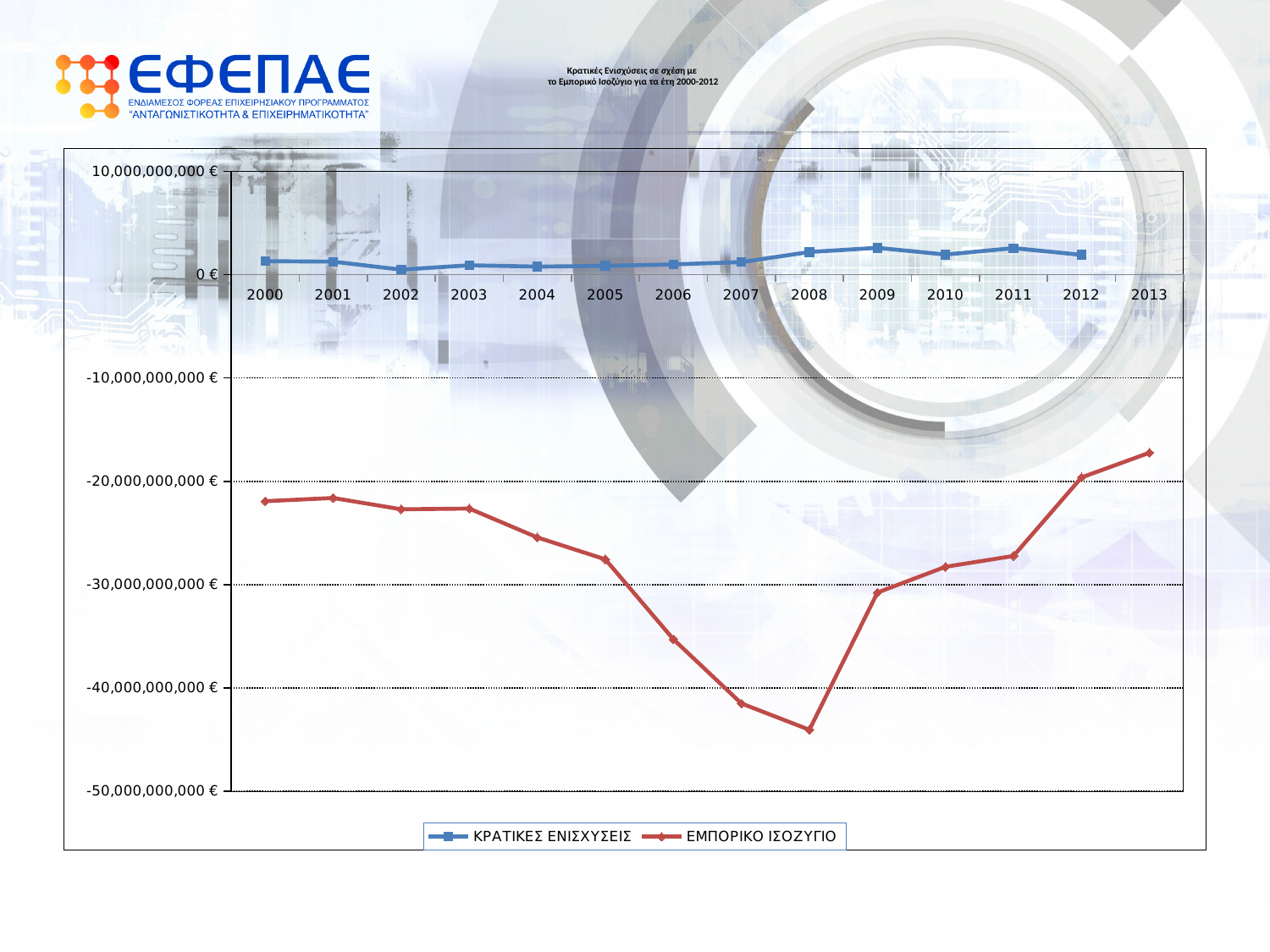

# Κρατικές Ενισχύσεις σε σχέση με το Εμπορικό Ισοζύγιο για τα έτη 2000-2012

### Chart

| Category | ΚΡΑΤΙΚΕΣ ΕΝΙΣΧΥΣΕΙΣ | ΕΜΠΟΡΙΚΟ ΙΣΟΖΥΓΙΟ  |
|---|---|---|
| 2000 | 1307000000.0 | -21927500000.0 |
| 2001 | 1260200000.0 | -21610900000.0 |
| 2002 | 485300000.0 | -22708700000.0 |
| 2003 | 909600000.0 | -22643500000.0 |
| 2004 | 777500000.0 | -25435800000.0 |
| 2005 | 851400000.0 | -27558900000.0 |
| 2006 | 990700000.0 | -35286300000.0 |
| 2007 | 1216600000.0 | -41499200000.0 |
| 2008 | 2190300000.0 | -44048800000.0 |
| 2009 | 2599000000.0 | -30767300000.0 |
| 2010 | 1944700000.0 | -28279600000.0 |
| 2011 | 2566800000.0 | -27229100000.0 |
| 2012 | 1917000000.0 | -19619000000.0 |
| 2013 | None | -17229400000.0 |